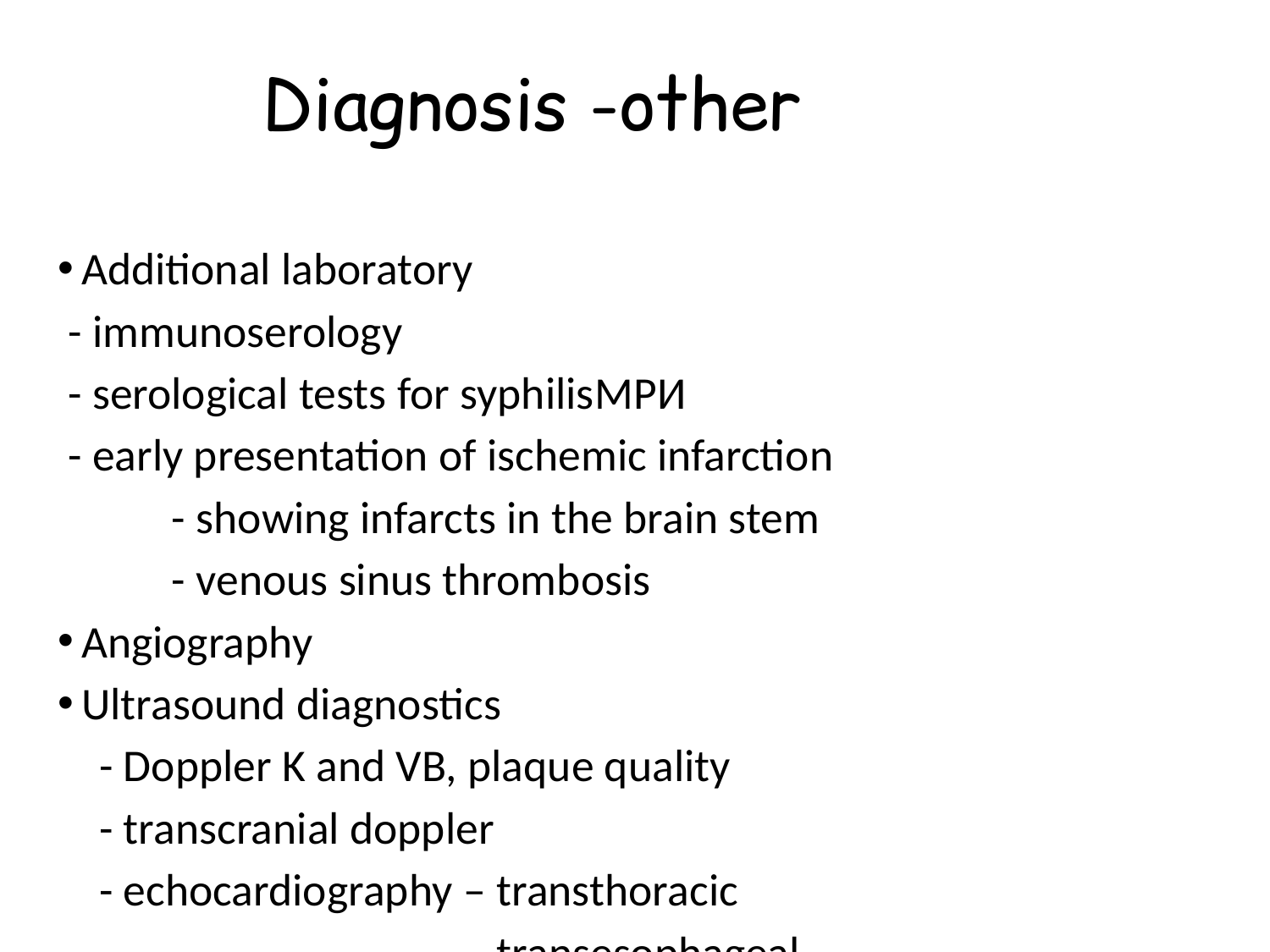

# Diagnosis -other

Additional laboratory
 - immunoserology
 - serological tests for syphilisМРИ
 - early presentation of ischemic infarction
           - showing infarcts in the brain stem
           - venous sinus thrombosis
Angiography
Ultrasound diagnostics
    - Doppler K and VB, plaque quality
    - transcranial doppler
    - echocardiography – transthoracic
                                        - transesophageal